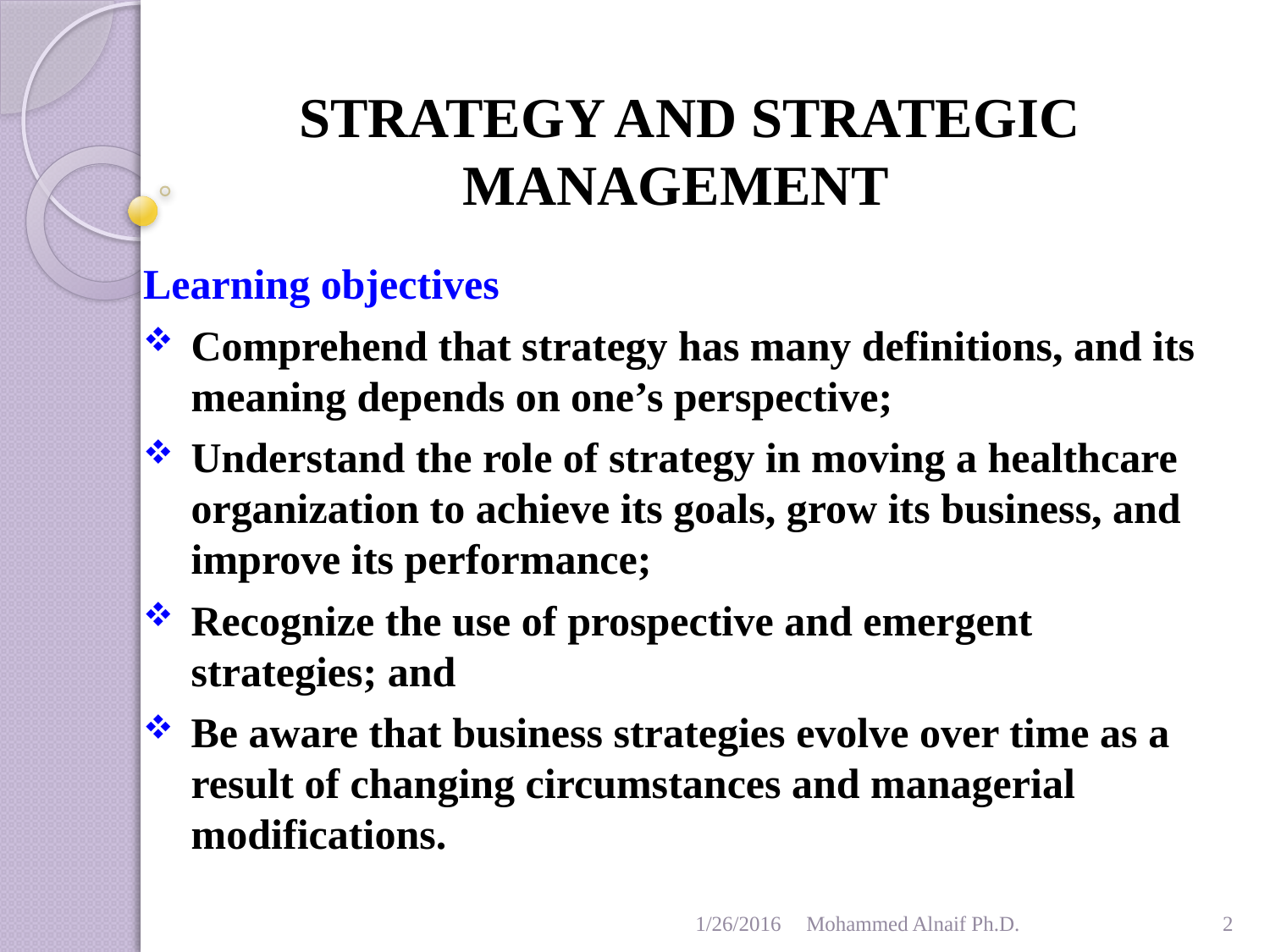

# STRATEGY AND STRATEGIC MANAGEMENT
Learning objectives
Comprehend that strategy has many definitions, and its meaning depends on one’s perspective;
Understand the role of strategy in moving a healthcare organization to achieve its goals, grow its business, and improve its performance;
Recognize the use of prospective and emergent strategies; and
Be aware that business strategies evolve over time as a result of changing circumstances and managerial modifications.

1/26/2016
Mohammed Alnaif Ph.D.
2